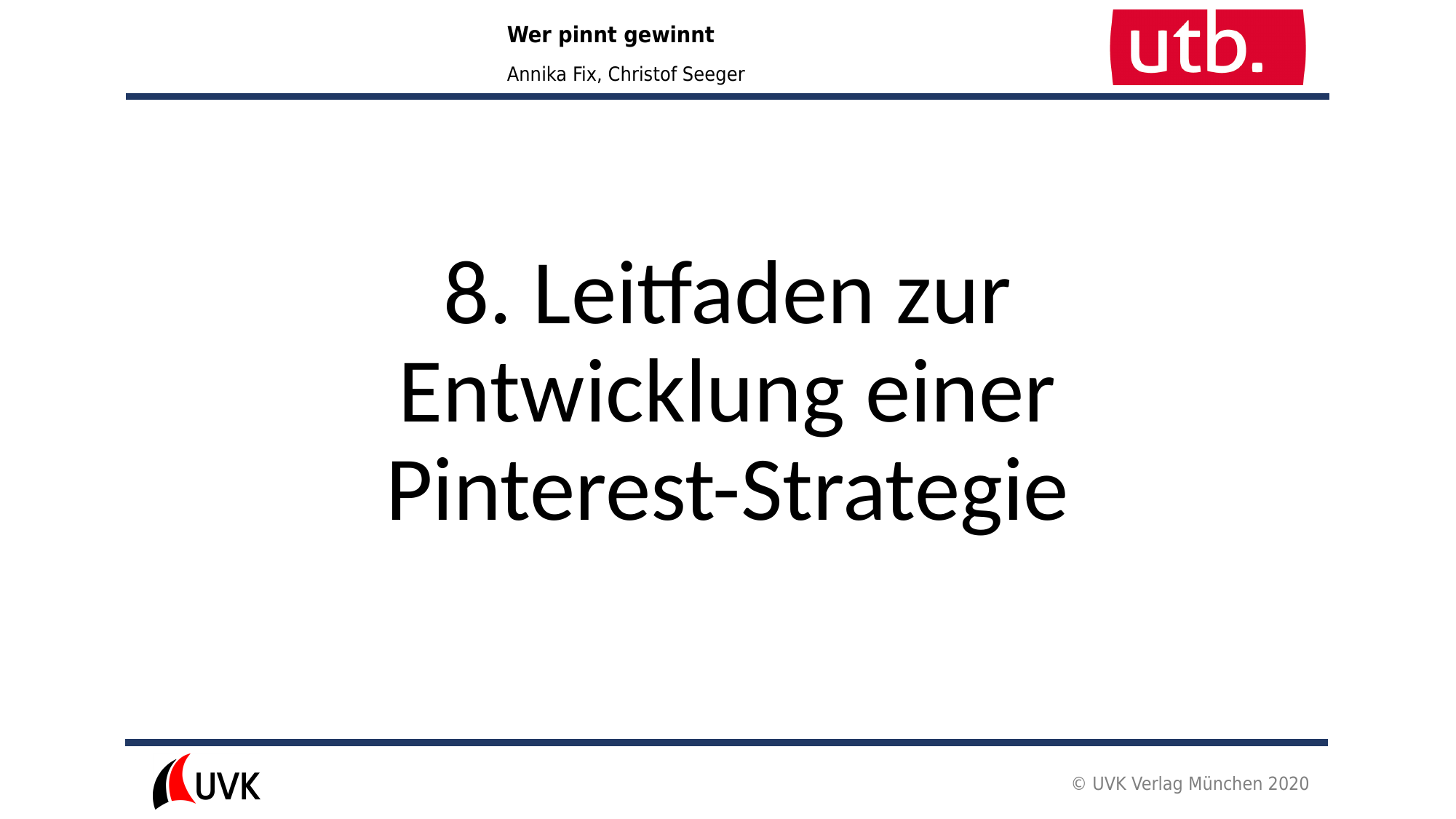

# 8. Leitfaden zur Entwicklung einer Pinterest-Strategie